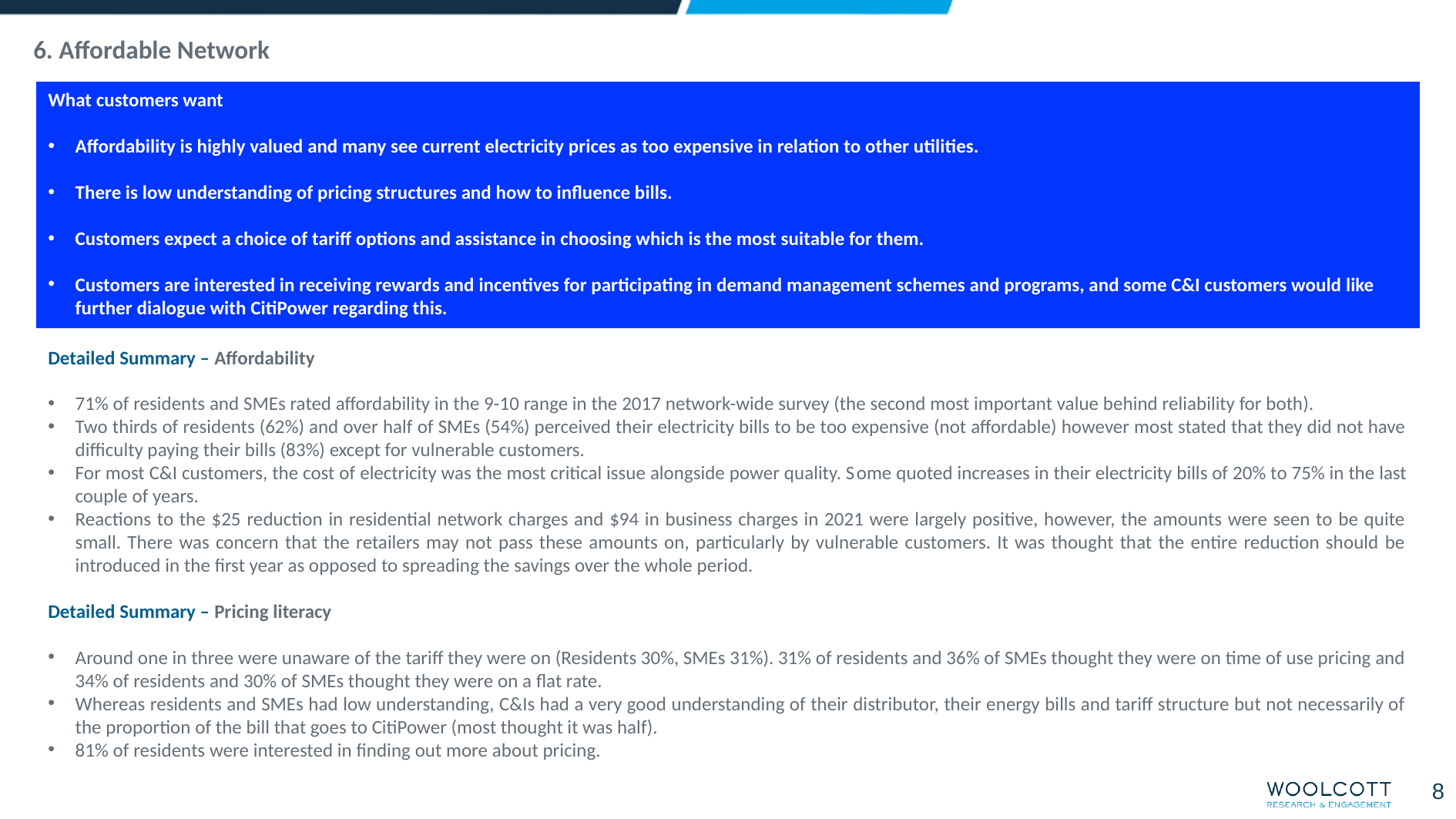

6. Affordable Network
What customers want

Affordability is highly valued and many see current electricity prices as too expensive in relation to other utilities.

There is low understanding of pricing structures and how to influence bills.

Customers expect a choice of tariff options and assistance in choosing which is the most suitable for them.

Customers are interested in receiving rewards and incentives for participating in demand management schemes and programs, and some C&I customers would like further dialogue with CitiPower regarding this.
Detailed Summary – Affordability

71% of residents and SMEs rated affordability in the 9-10 range in the 2017 network-wide survey (the second most important value behind reliability for both).
Two thirds of residents (62%) and over half of SMEs (54%) perceived their electricity bills to be too expensive (not affordable) however most stated that they did not have difficulty paying their bills (83%) except for vulnerable customers.
For most C&I customers, the cost of electricity was the most critical issue alongside power quality. Some quoted increases in their electricity bills of 20% to 75% in the last couple of years.
Reactions to the $25 reduction in residential network charges and $94 in business charges in 2021 were largely positive, however, the amounts were seen to be quite small. There was concern that the retailers may not pass these amounts on, particularly by vulnerable customers. It was thought that the entire reduction should be introduced in the first year as opposed to spreading the savings over the whole period.

Detailed Summary – Pricing literacy

Around one in three were unaware of the tariff they were on (Residents 30%, SMEs 31%). 31% of residents and 36% of SMEs thought they were on time of use pricing and 34% of residents and 30% of SMEs thought they were on a flat rate.
Whereas residents and SMEs had low understanding, C&Is had a very good understanding of their distributor, their energy bills and tariff structure but not necessarily of the proportion of the bill that goes to CitiPower (most thought it was half).
81% of residents were interested in finding out more about pricing.